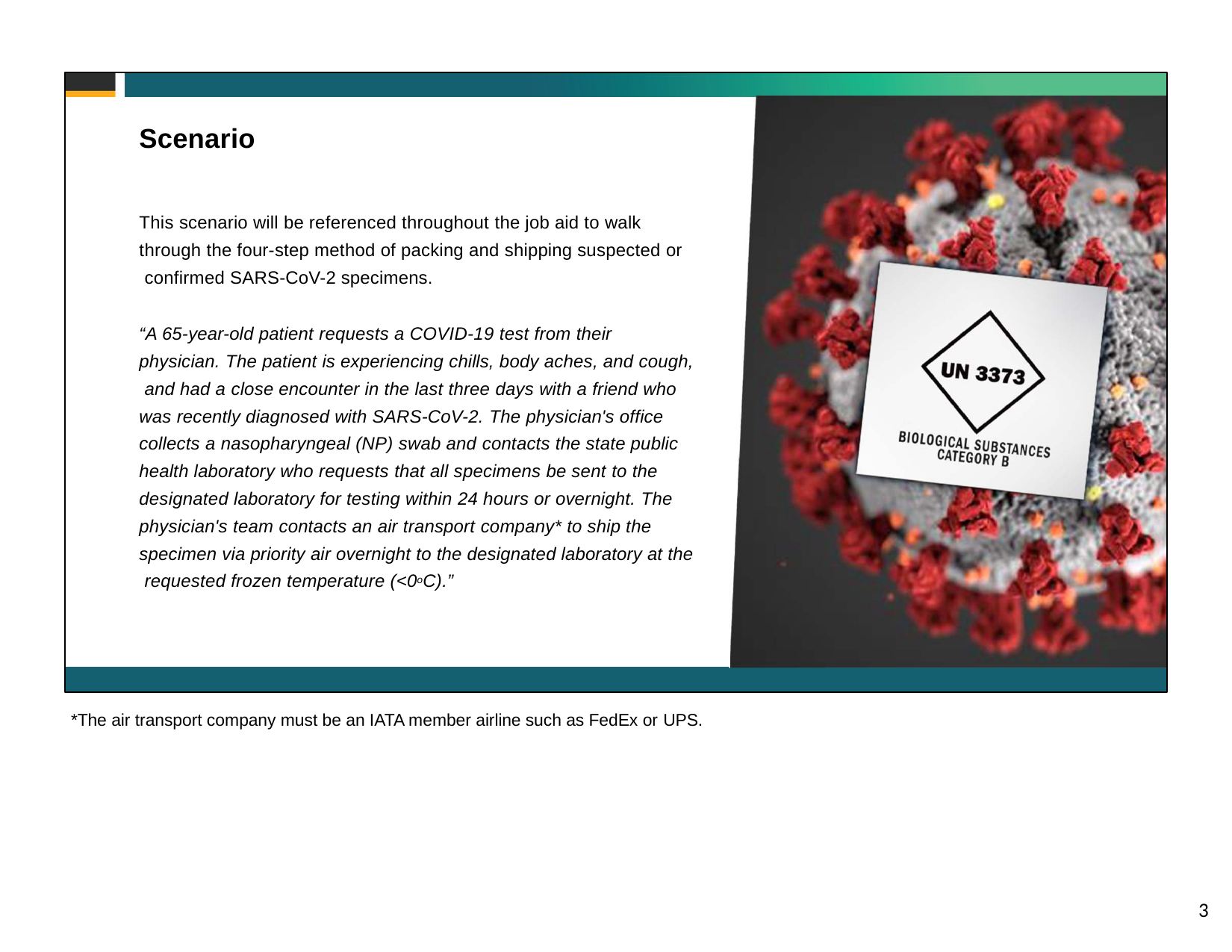

# Scenario
This scenario will be referenced throughout the job aid to walk  through the four-step method of packing and shipping suspected or  confirmed SARS-CoV-2 specimens.

“A 65-year-old patient requests a COVID-19 test from their  physician. The patient is experiencing chills, body aches, and cough,  and had a close encounter in the last three days with a friend who  was recently diagnosed with SARS-CoV-2. The physician's office  collects a nasopharyngeal (NP) swab and contacts the state public  health laboratory who requests that all specimens be sent to the  designated laboratory for testing within 24 hours or overnight. The  physician's team contacts an air transport company* to ship the  specimen via priority air overnight to the designated laboratory at the  requested frozen temperature (<0oC).”
*The air transport company must be an IATA member airline such as FedEx or UPS.
3